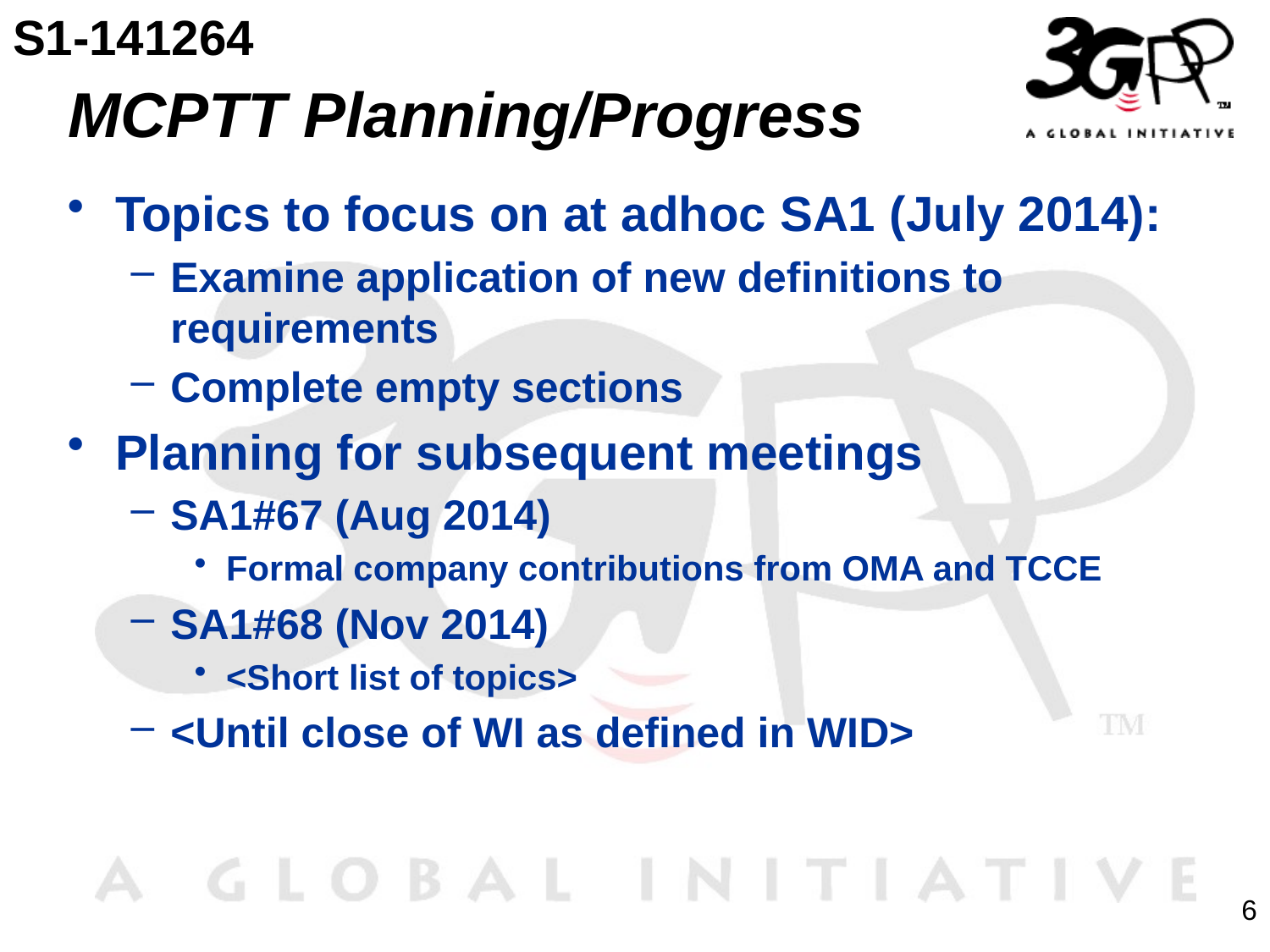

S1-141264
# MCPTT Planning/Progress
Topics to focus on at adhoc SA1 (July 2014):
Examine application of new definitions to requirements
Complete empty sections
Planning for subsequent meetings
SA1#67 (Aug 2014)
Formal company contributions from OMA and TCCE
SA1#68 (Nov 2014)
<Short list of topics>
<Until close of WI as defined in WID>
6